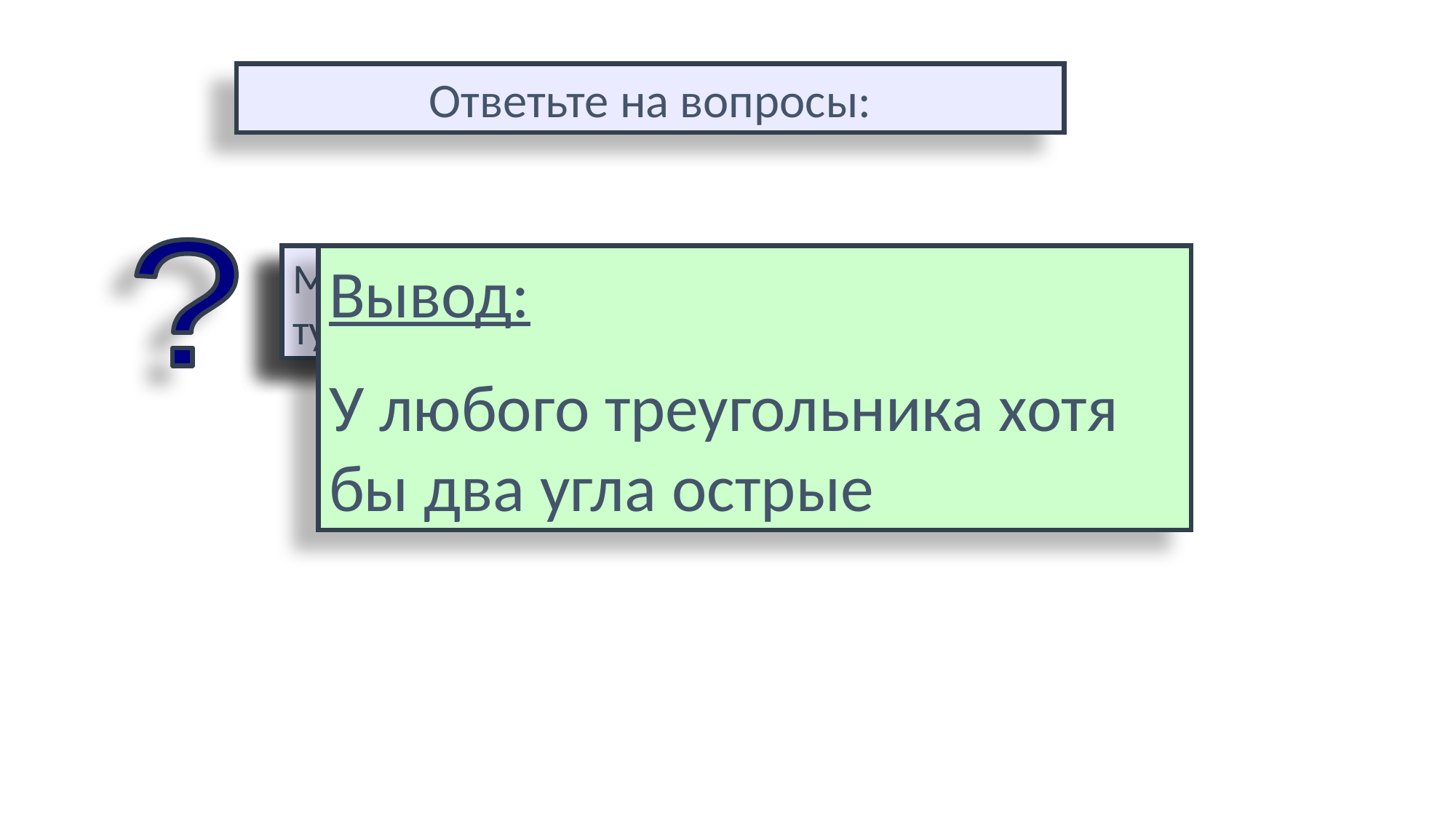

Ответьте на вопросы:
?
Могут ли в треугольнике два угла быть равными 1000 и 1200?
Могут ли два угла треугольника быть тупыми?
Может ли в треугольнике один угол быть тупым, а один  прямым?
Могут ли в треугольнике быть два прямых угла?
Вывод:
У любого треугольника хотя бы два угла острые